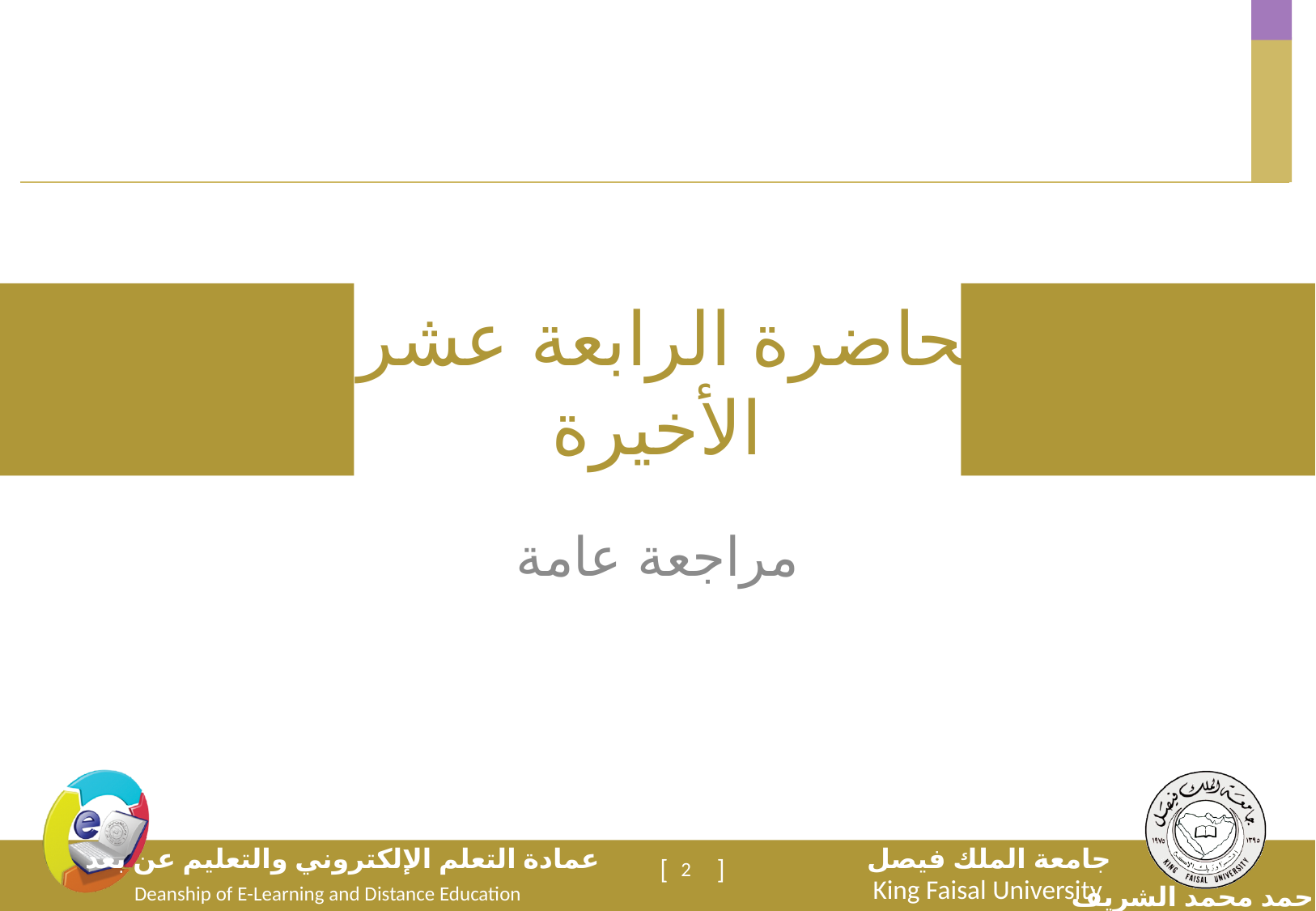

# المحاضرة الرابعة عشرة و الأخيرة
مراجعة عامة
2